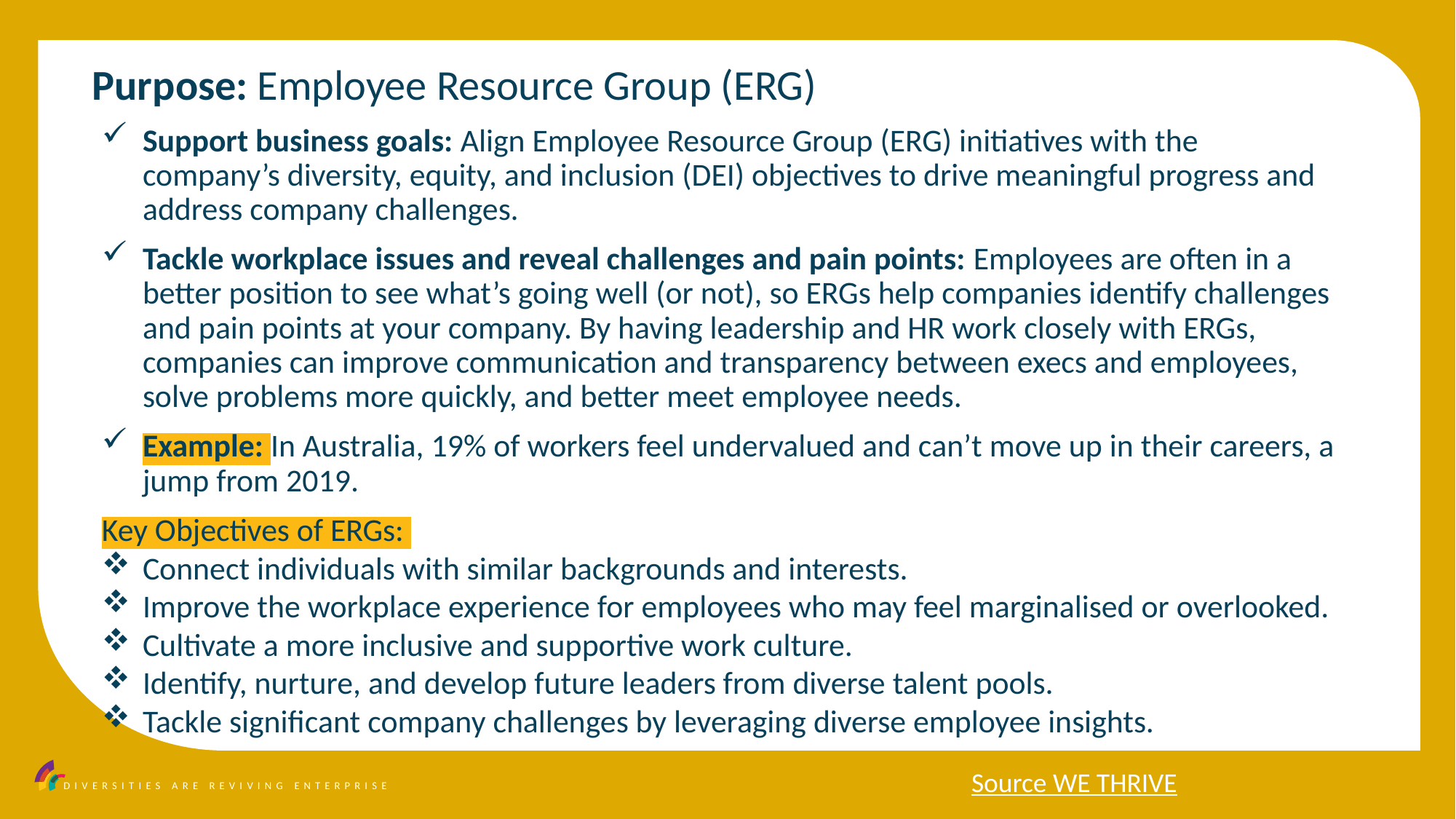

Purpose: Employee Resource Group (ERG)
Support business goals: Align Employee Resource Group (ERG) initiatives with the company’s diversity, equity, and inclusion (DEI) objectives to drive meaningful progress and address company challenges.
Tackle workplace issues and reveal challenges and pain points: Employees are often in a better position to see what’s going well (or not), so ERGs help companies identify challenges and pain points at your company. By having leadership and HR work closely with ERGs, companies can improve communication and transparency between execs and employees, solve problems more quickly, and better meet employee needs.
Example: In Australia, 19% of workers feel undervalued and can’t move up in their careers, a jump from 2019.
Key Objectives of ERGs:
Connect individuals with similar backgrounds and interests.
Improve the workplace experience for employees who may feel marginalised or overlooked.
Cultivate a more inclusive and supportive work culture.
Identify, nurture, and develop future leaders from diverse talent pools.
Tackle significant company challenges by leveraging diverse employee insights.

Source WE THRIVE